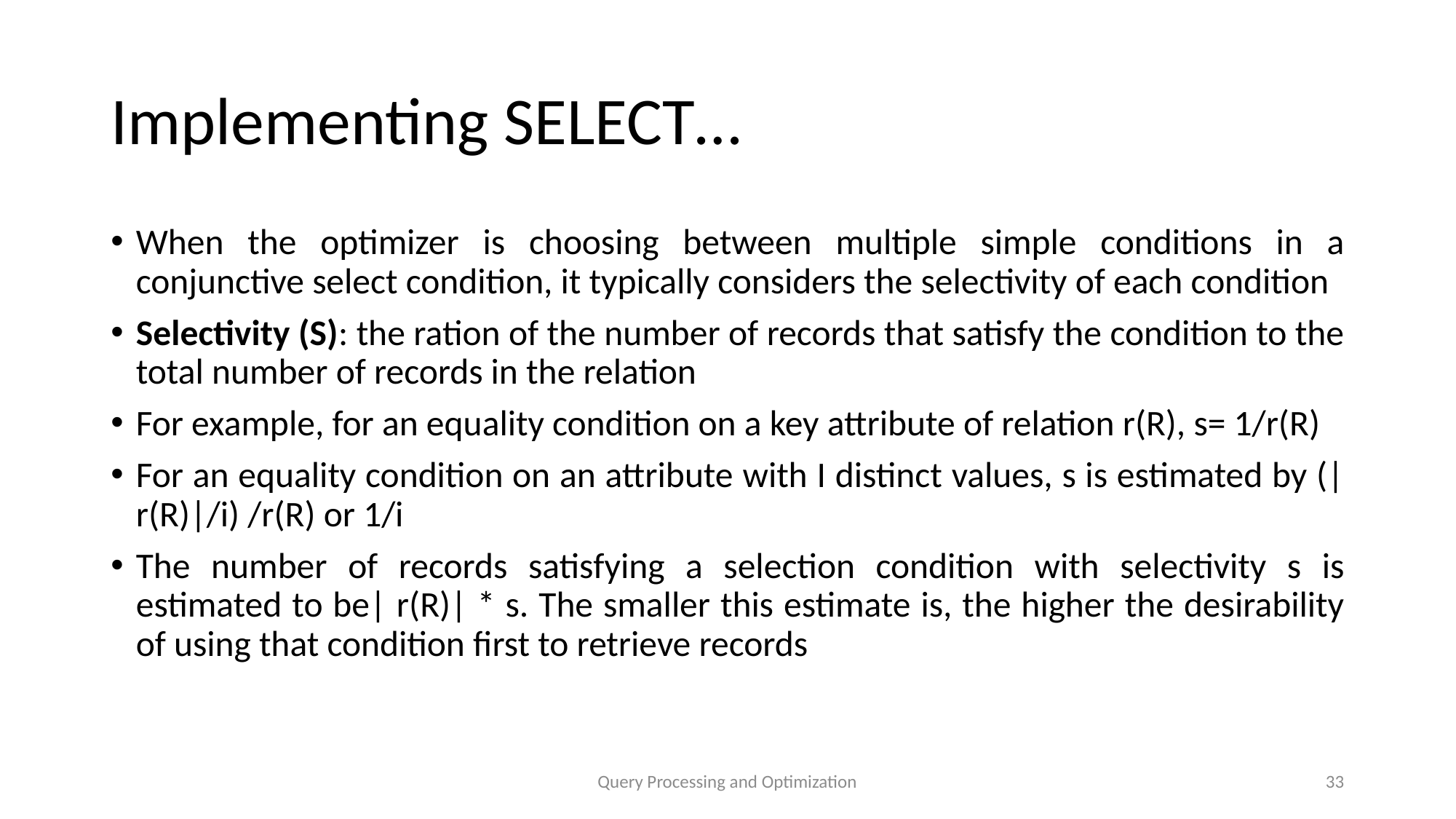

# Implementing SELECT…
When the optimizer is choosing between multiple simple conditions in a conjunctive select condition, it typically considers the selectivity of each condition
Selectivity (S): the ration of the number of records that satisfy the condition to the total number of records in the relation
For example, for an equality condition on a key attribute of relation r(R), s= 1/r(R)
For an equality condition on an attribute with I distinct values, s is estimated by (|r(R)|/i) /r(R) or 1/i
The number of records satisfying a selection condition with selectivity s is estimated to be| r(R)| * s. The smaller this estimate is, the higher the desirability of using that condition first to retrieve records

Query Processing and Optimization
33